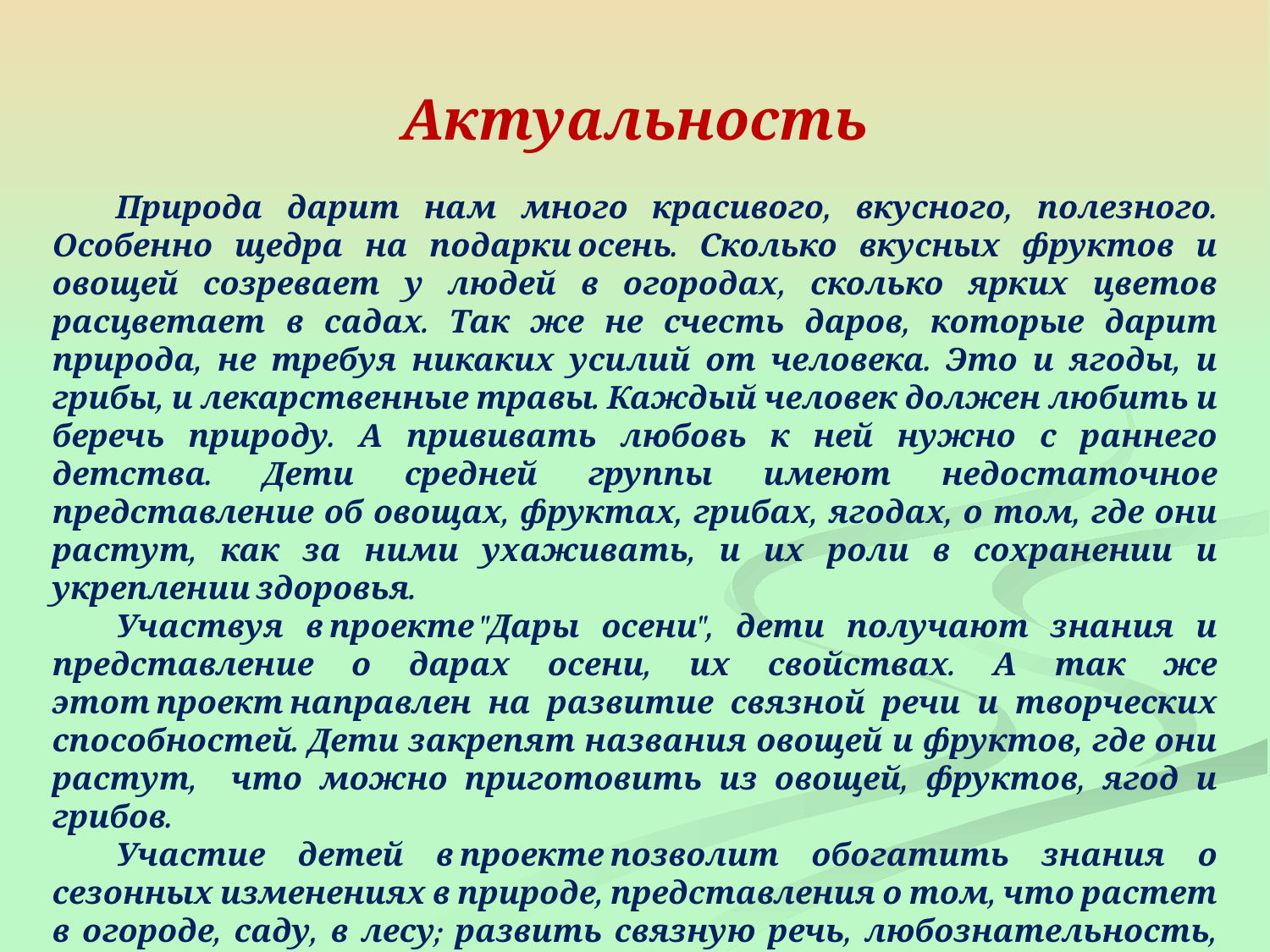

# Актуальность
Природа дарит нам много красивого, вкусного, полезного. Особенно щедра на подарки осень. Сколько вкусных фруктов и овощей созревает у людей в огородах, сколько ярких цветов расцветает в садах. Так же не счесть даров, которые дарит природа, не требуя никаких усилий от человека. Это и ягоды, и грибы, и лекарственные травы. Каждый человек должен любить и беречь природу. А прививать любовь к ней нужно с раннего детства. Дети средней группы имеют недостаточное представление об овощах, фруктах, грибах, ягодах, о том, где они растут, как за ними ухаживать, и их роли в сохранении и укреплении здоровья.
Участвуя в проекте "Дары осени", дети получают знания и представление о дарах осени, их свойствах. А так же этот проект направлен на развитие связной речи и творческих способностей. Дети закрепят названия овощей и фруктов, где они растут,  что можно приготовить из овощей, фруктов, ягод и грибов.
Участие детей в проекте позволит обогатить знания о сезонных изменениях в природе, представления о том, что растет в огороде, саду, в лесу; развить связную речь, любознательность, творческие способности детей, поисковую деятельность.